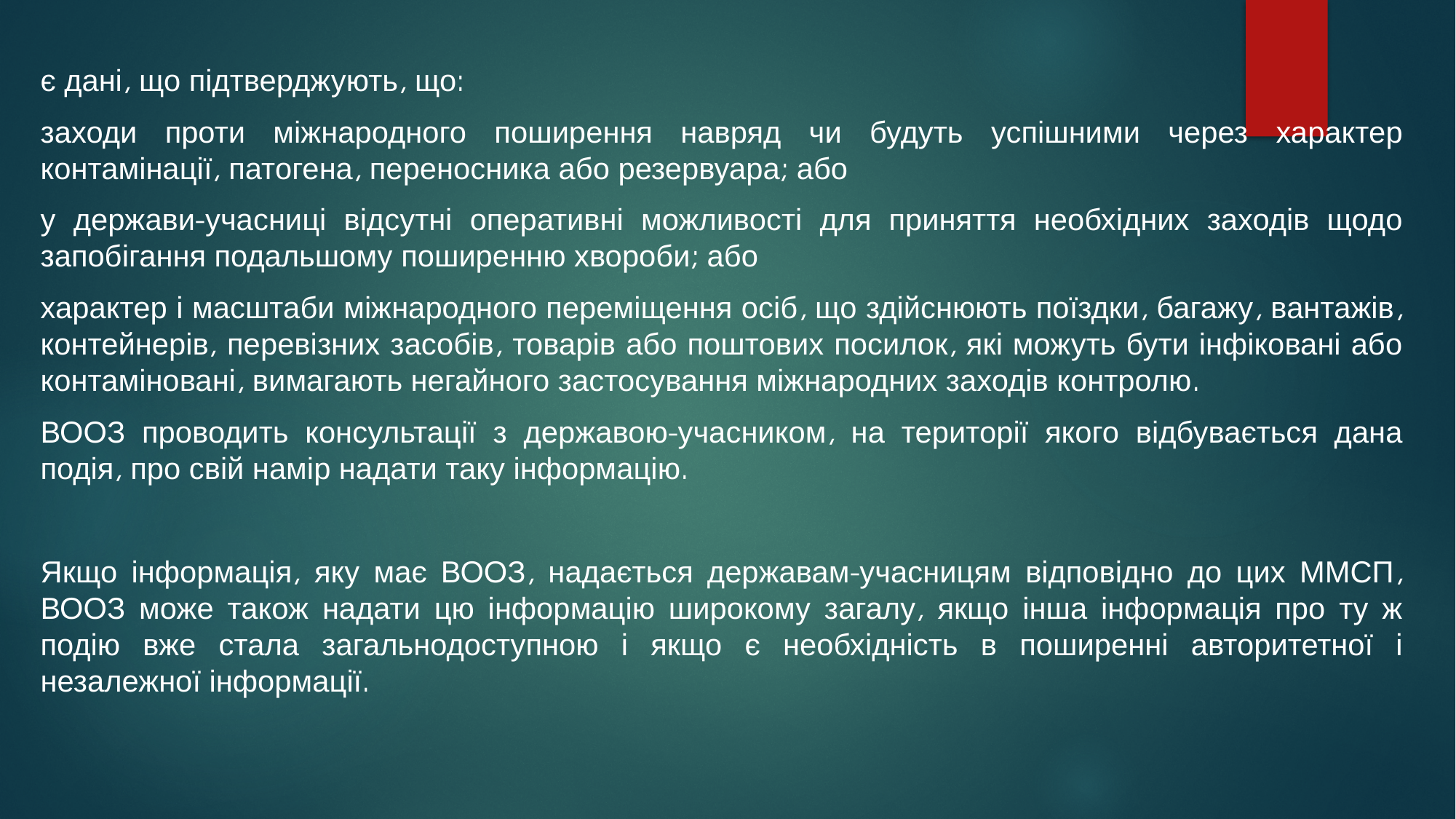

є дані, що підтверджують, що:
заходи проти міжнародного поширення навряд чи будуть успішними через характер контамінації, патогена, переносника або резервуара; або
у держави-учасниці відсутні оперативні можливості для приняття необхідних заходів щодо запобігання подальшому поширенню хвороби; або
характер і масштаби міжнародного переміщення осіб, що здійснюють поїздки, багажу, вантажів, контейнерів, перевізних засобів, товарів або поштових посилок, які можуть бути інфіковані або контаміновані, вимагають негайного застосування міжнародних заходів контролю.
ВООЗ проводить консультації з державою-учасником, на території якого відбувається дана подія, про свій намір надати таку інформацію.

Якщо інформація, яку має ВООЗ, надається державам-учасницям відповідно до цих ММСП, ВООЗ може також надати цю інформацію широкому загалу, якщо інша інформація про ту ж подію вже стала загальнодоступною і якщо є необхідність в поширенні авторитетної і незалежної інформації.